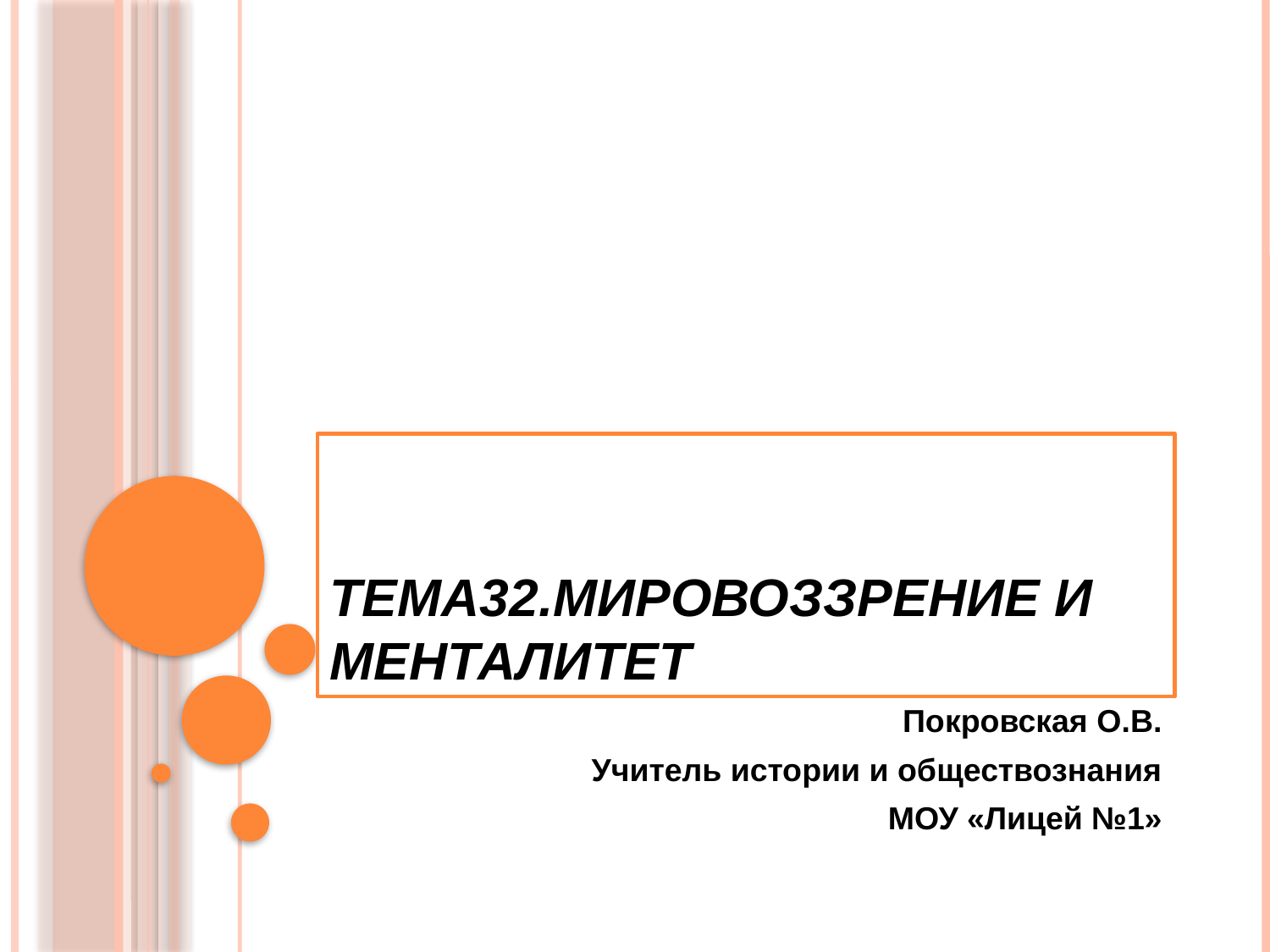

# Тема32.Мировоззрение и менталитет
Покровская О.В.
Учитель истории и обществознания
МОУ «Лицей №1»